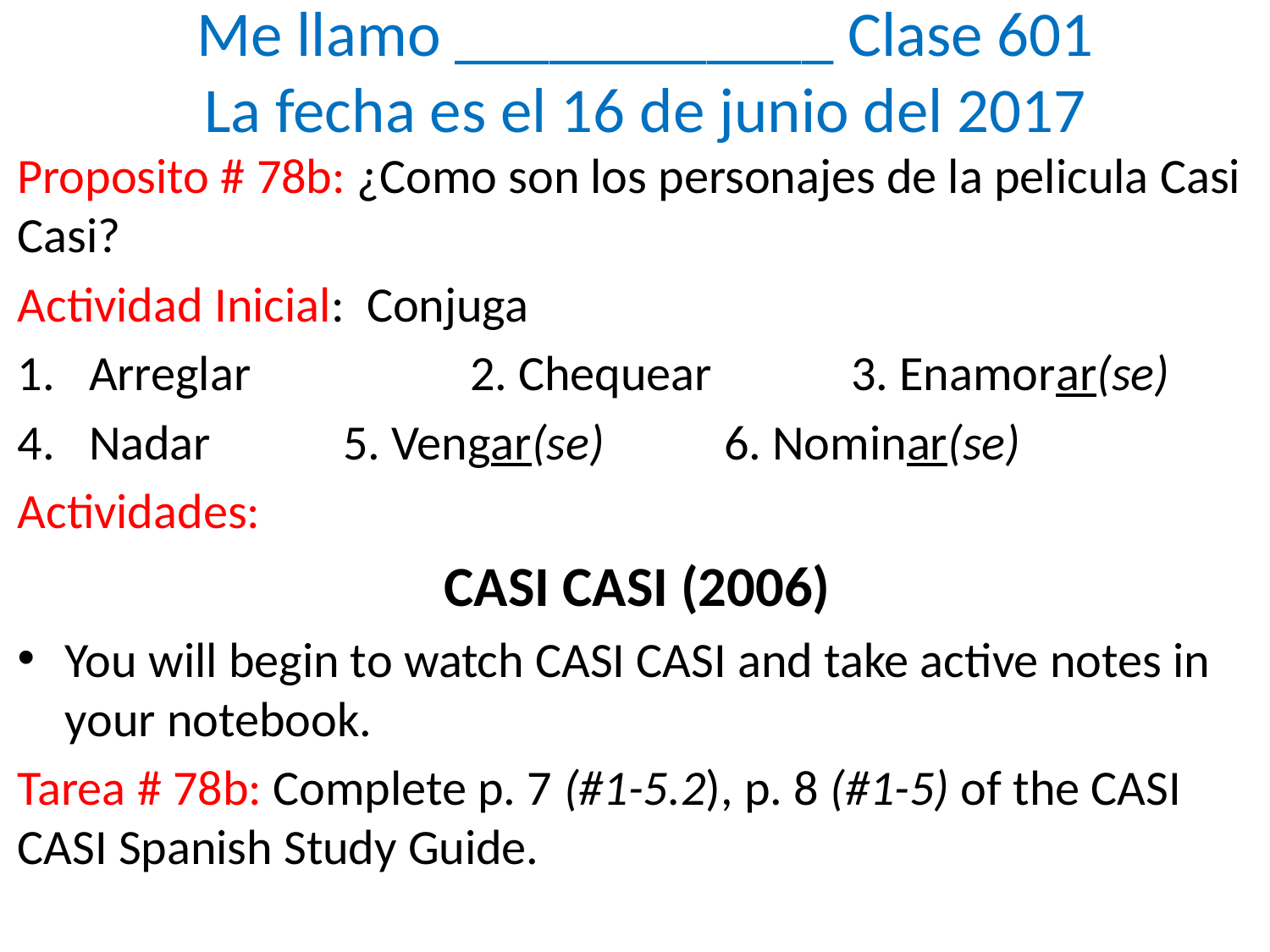

# Me llamo ____________ Clase 601 La fecha es el 16 de junio del 2017
Proposito # 78b: ¿Como son los personajes de la pelicula Casi Casi?
Actividad Inicial:  Conjuga
Arreglar		2. Chequear	  	3. Enamorar(se)
Nadar		5. Vengar(se)  	6. Nominar(se)
Actividades:
CASI CASI (2006)
You will begin to watch CASI CASI and take active notes in your notebook.
Tarea # 78b: Complete p. 7 (#1-5.2), p. 8 (#1-5) of the CASI CASI Spanish Study Guide.